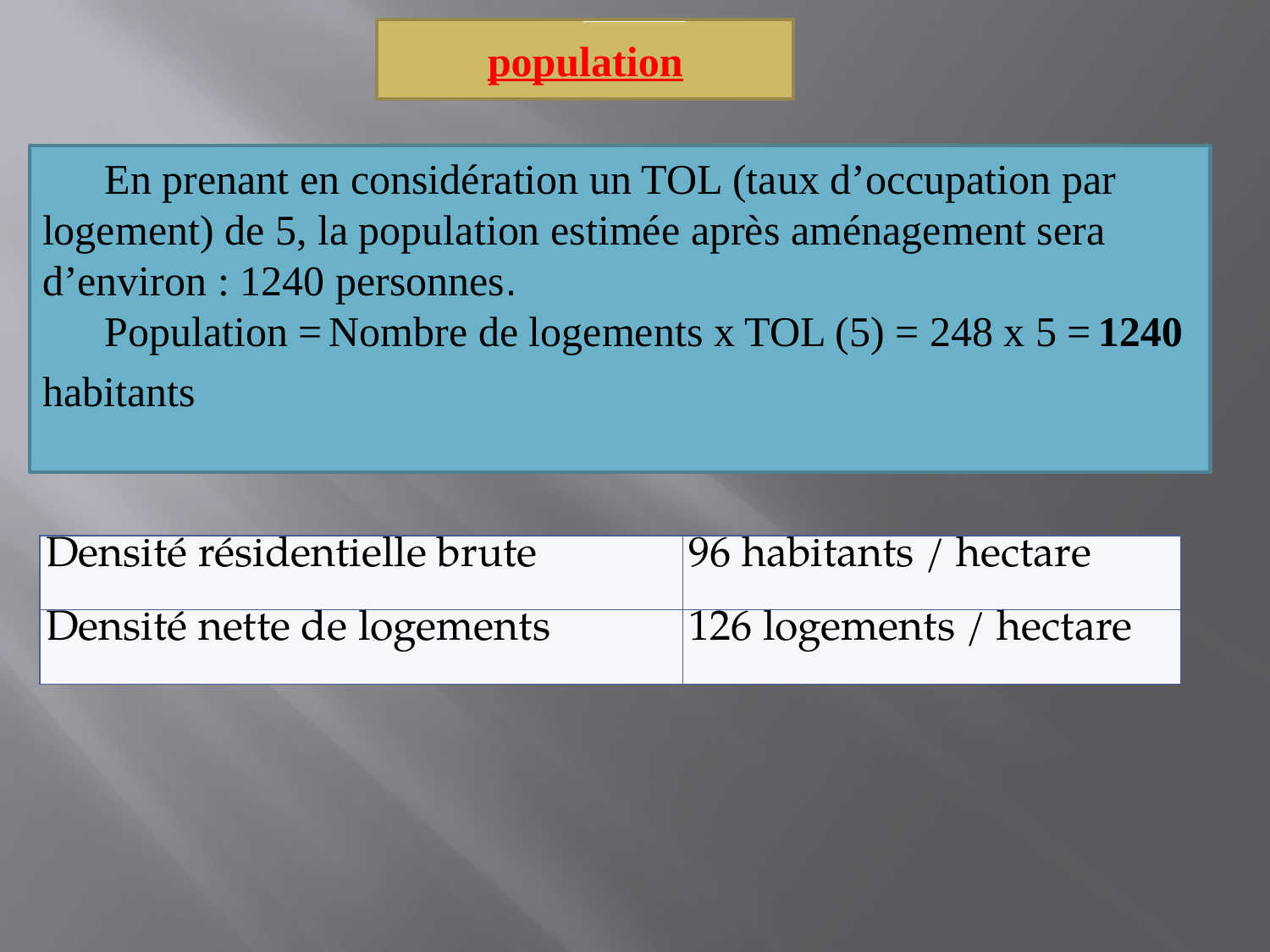

population
En prenant en considération un TOL (taux d’occupation par logement) de 5, la population estimée après aménagement sera d’environ : 1240 personnes.
Population = Nombre de logements x TOL (5) = 248 x 5 = 1240  habitants

| Densité résidentielle brute | 96 habitants / hectare |
| --- | --- |
| Densité nette de logements | 126 logements / hectare |